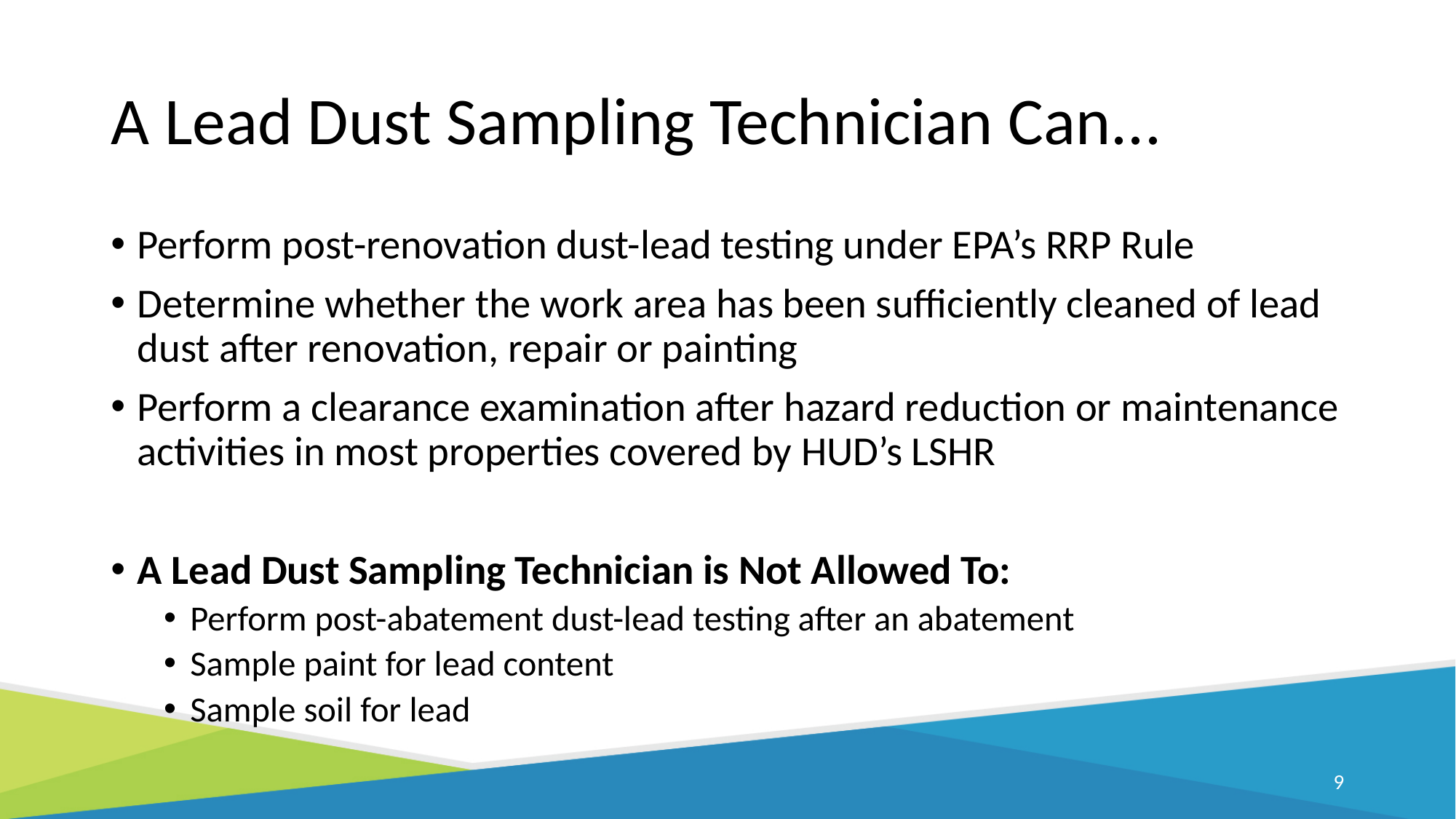

# A Lead Dust Sampling Technician Can...
Perform post-renovation dust-lead testing under EPA’s RRP Rule
Determine whether the work area has been sufficiently cleaned of lead dust after renovation, repair or painting
Perform a clearance examination after hazard reduction or maintenance activities in most properties covered by HUD’s LSHR

A Lead Dust Sampling Technician is Not Allowed To:
Perform post-abatement dust-lead testing after an abatement
Sample paint for lead content
Sample soil for lead

9